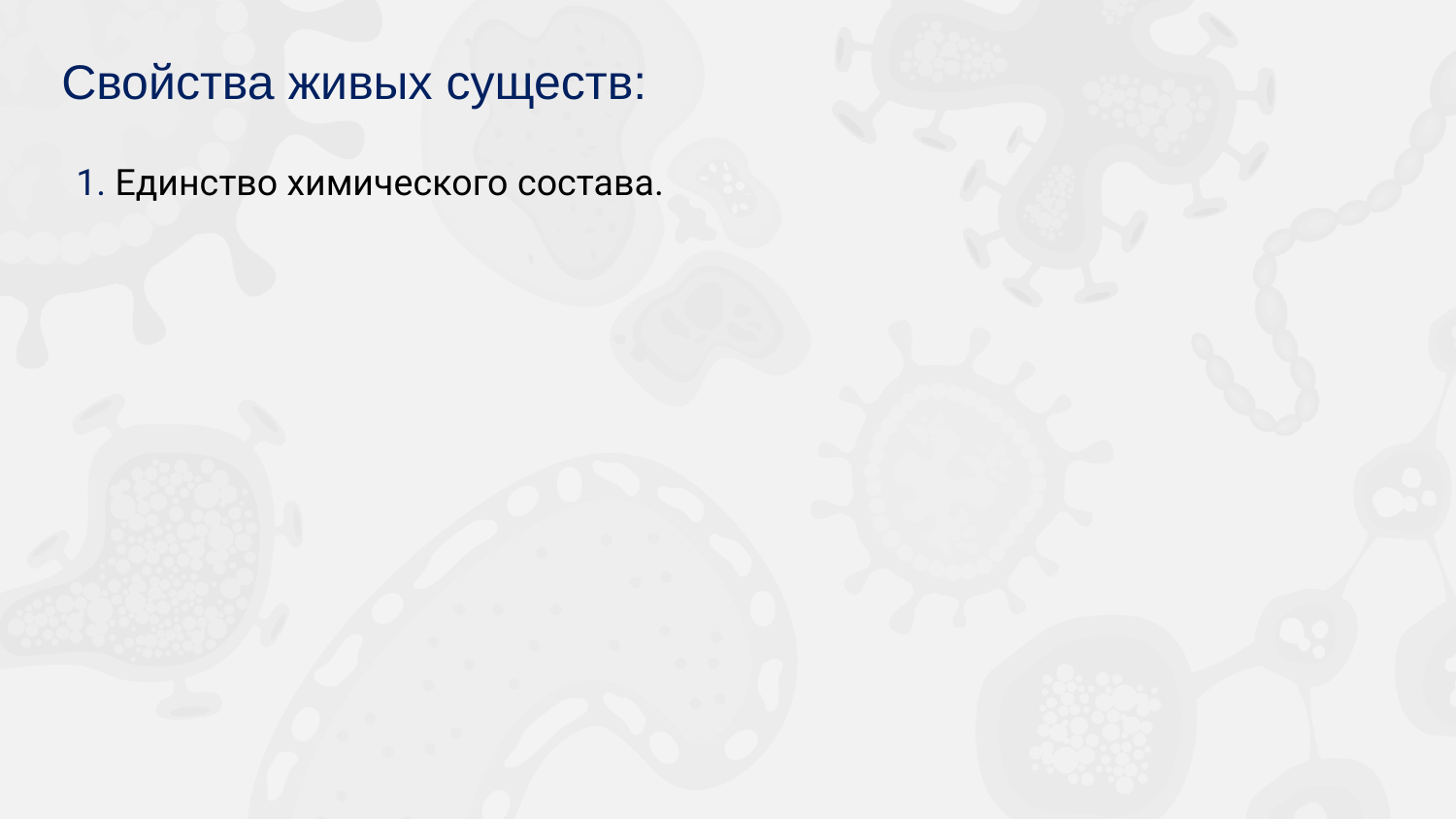

Свойства живых существ:
1. Единство химического состава.